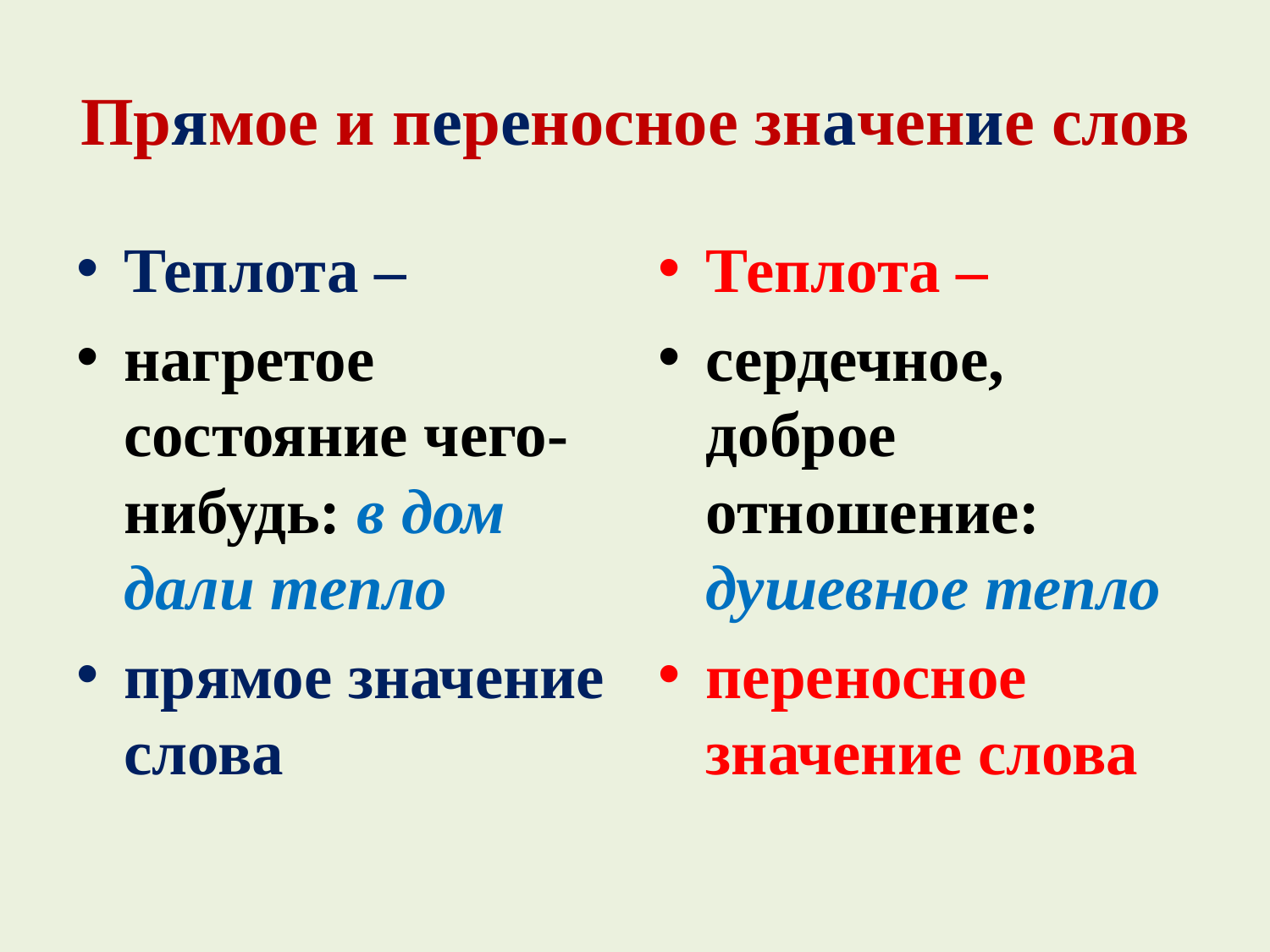

# Прямое и переносное значение слов
Теплота –
нагретое состояние чего-нибудь: в дом дали тепло
прямое значение слова
Теплота –
сердечное, доброе отношение: душевное тепло
переносное значение слова